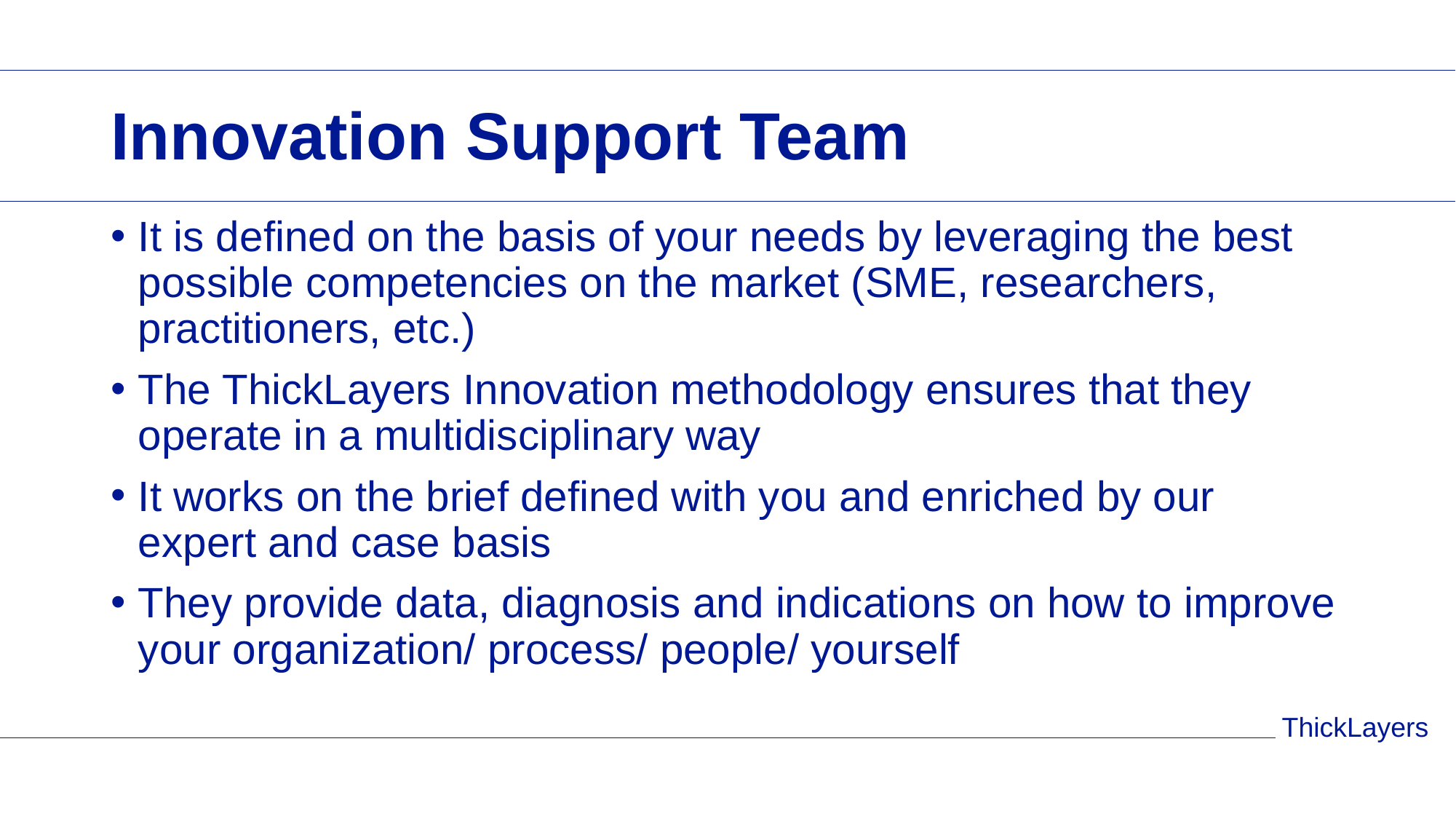

# Innovation Support Team
It is defined on the basis of your needs by leveraging the best possible competencies on the market (SME, researchers, practitioners, etc.)
The ThickLayers Innovation methodology ensures that they operate in a multidisciplinary way
It works on the brief defined with you and enriched by our expert and case basis
They provide data, diagnosis and indications on how to improve your organization/ process/ people/ yourself